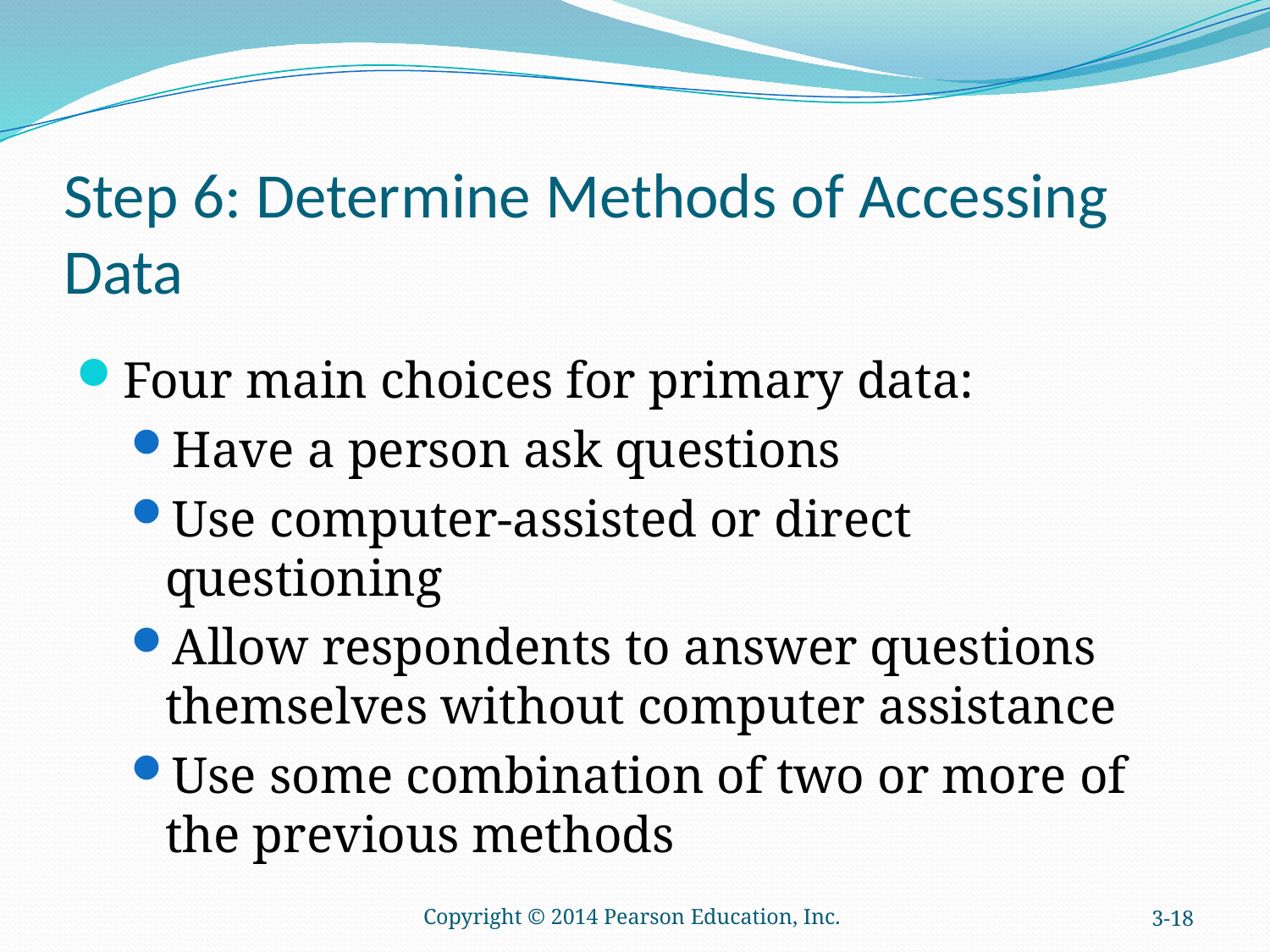

# Step 6: Determine Methods of Accessing Data
Four main choices for primary data:
Have a person ask questions
Use computer-assisted or direct questioning
Allow respondents to answer questions themselves without computer assistance
Use some combination of two or more of the previous methods